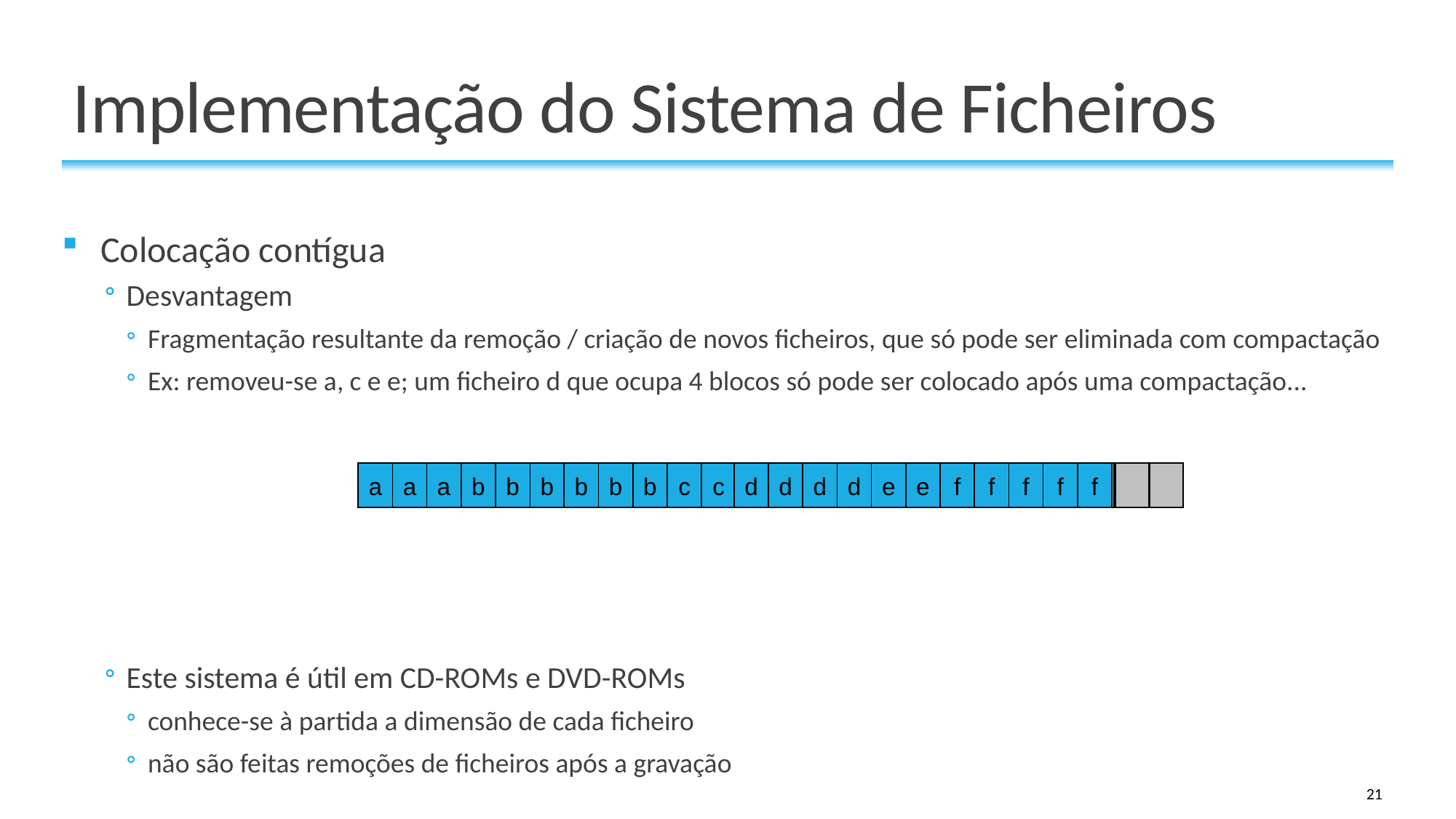

# Implementação do Sistema de Ficheiros
Colocação contígua
Desvantagem
Fragmentação resultante da remoção / criação de novos ficheiros, que só pode ser eliminada com compactação
Ex: removeu-se a, c e e; um ficheiro d que ocupa 4 blocos só pode ser colocado após uma compactação...

Este sistema é útil em CD-ROMs e DVD-ROMs
conhece-se à partida a dimensão de cada ficheiro
não são feitas remoções de ficheiros após a gravação

a
a
a
b
b
b
b
b
b
c
c
d
d
d
d
e
e
f
f
f
f
f

21